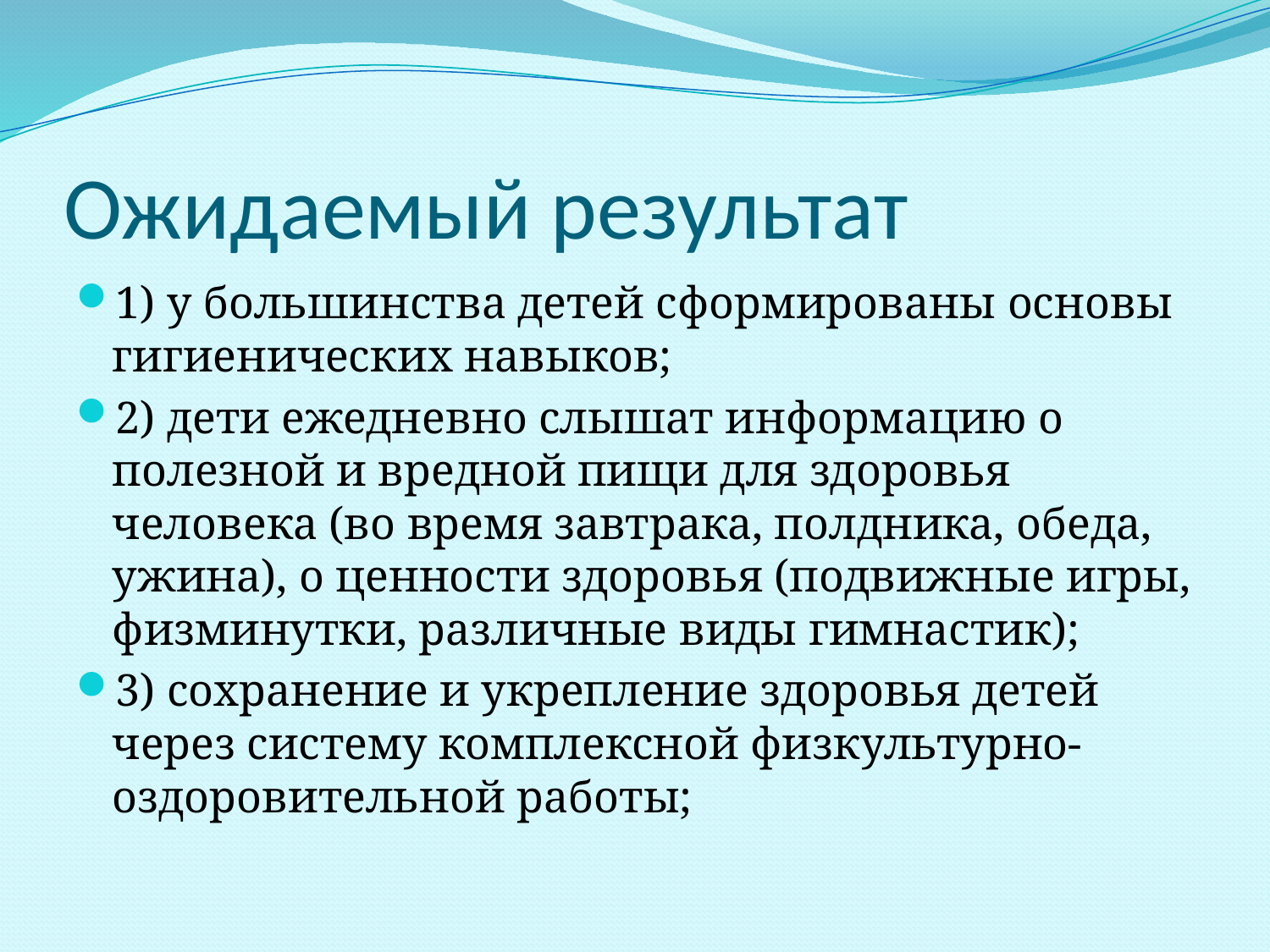

# Ожидаемый результат
1) у большинства детей сформированы основы гигиенических навыков;
2) дети ежедневно слышат информацию о полезной и вредной пищи для здоровья человека (во время завтрака, полдника, обеда, ужина), о ценности здоровья (подвижные игры, физминутки, различные виды гимнастик);
3) сохранение и укрепление здоровья детей через систему комплексной физкультурно-оздоровительной работы;